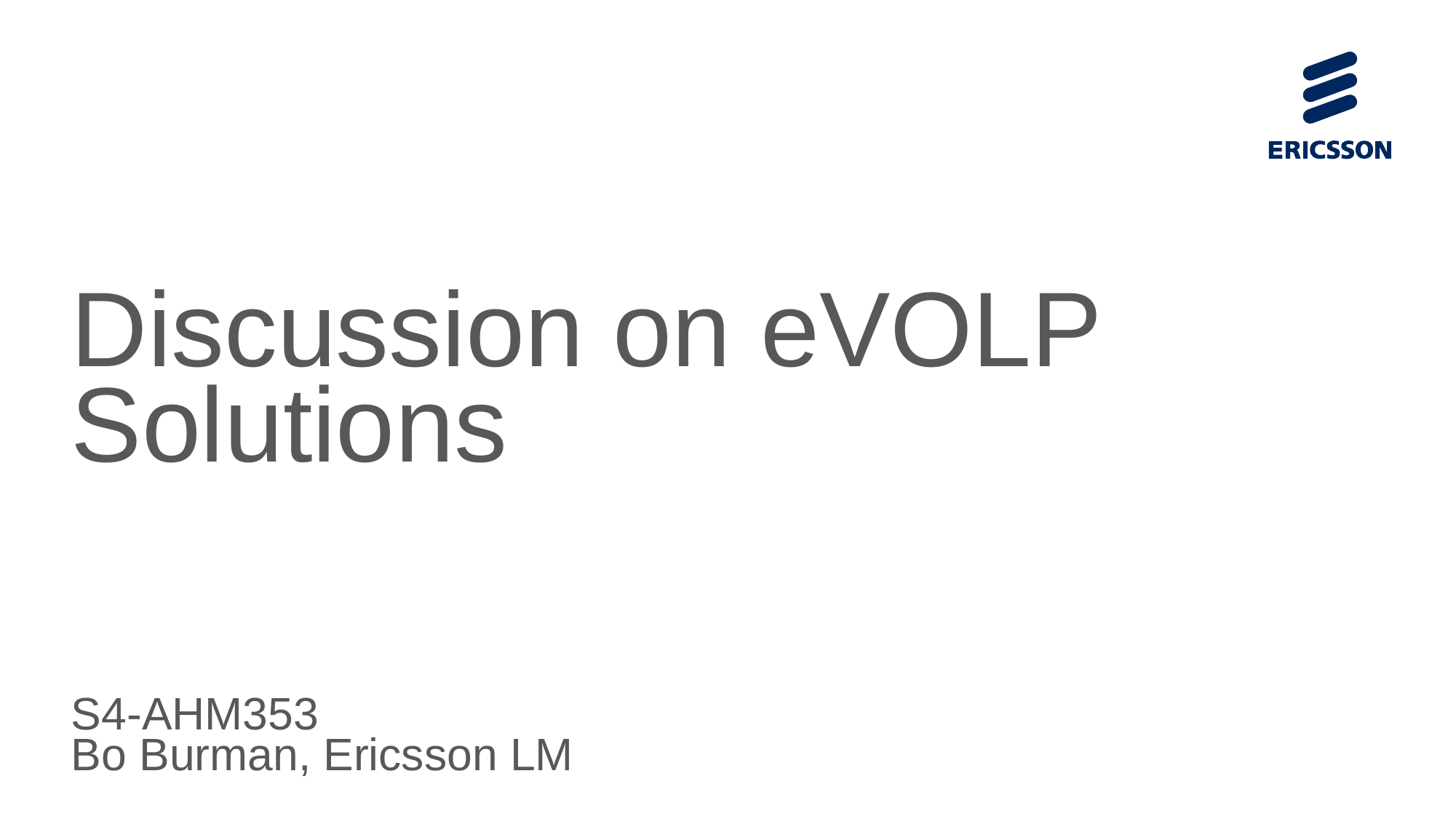

# Discussion on eVOLP Solutions
S4-AHM353
Bo Burman, Ericsson LM